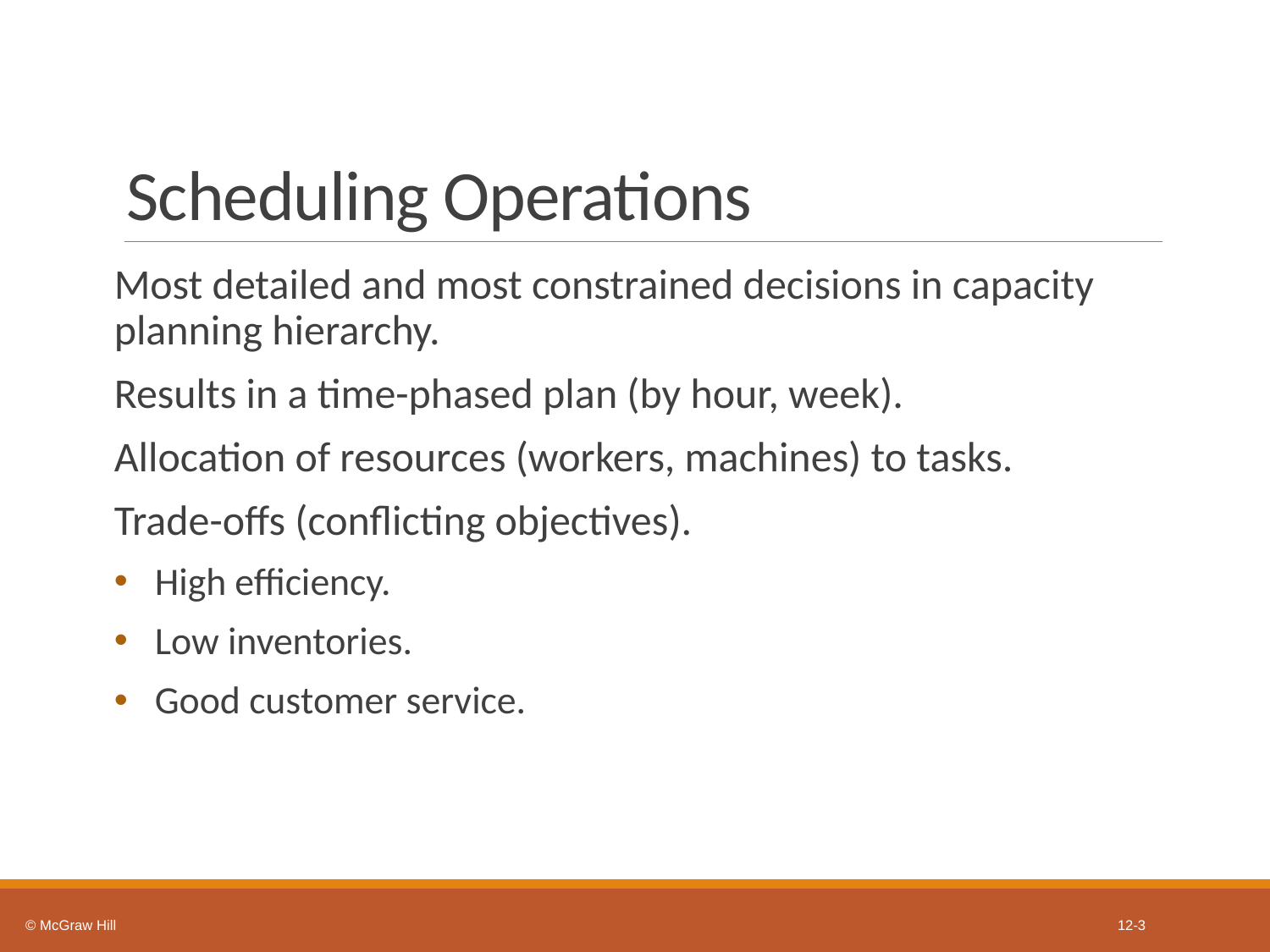

# Scheduling Operations
Most detailed and most constrained decisions in capacity planning hierarchy.
Results in a time-phased plan (by hour, week).
Allocation of resources (workers, machines) to tasks.
Trade-offs (conflicting objectives).
High efficiency.
Low inventories.
Good customer service.